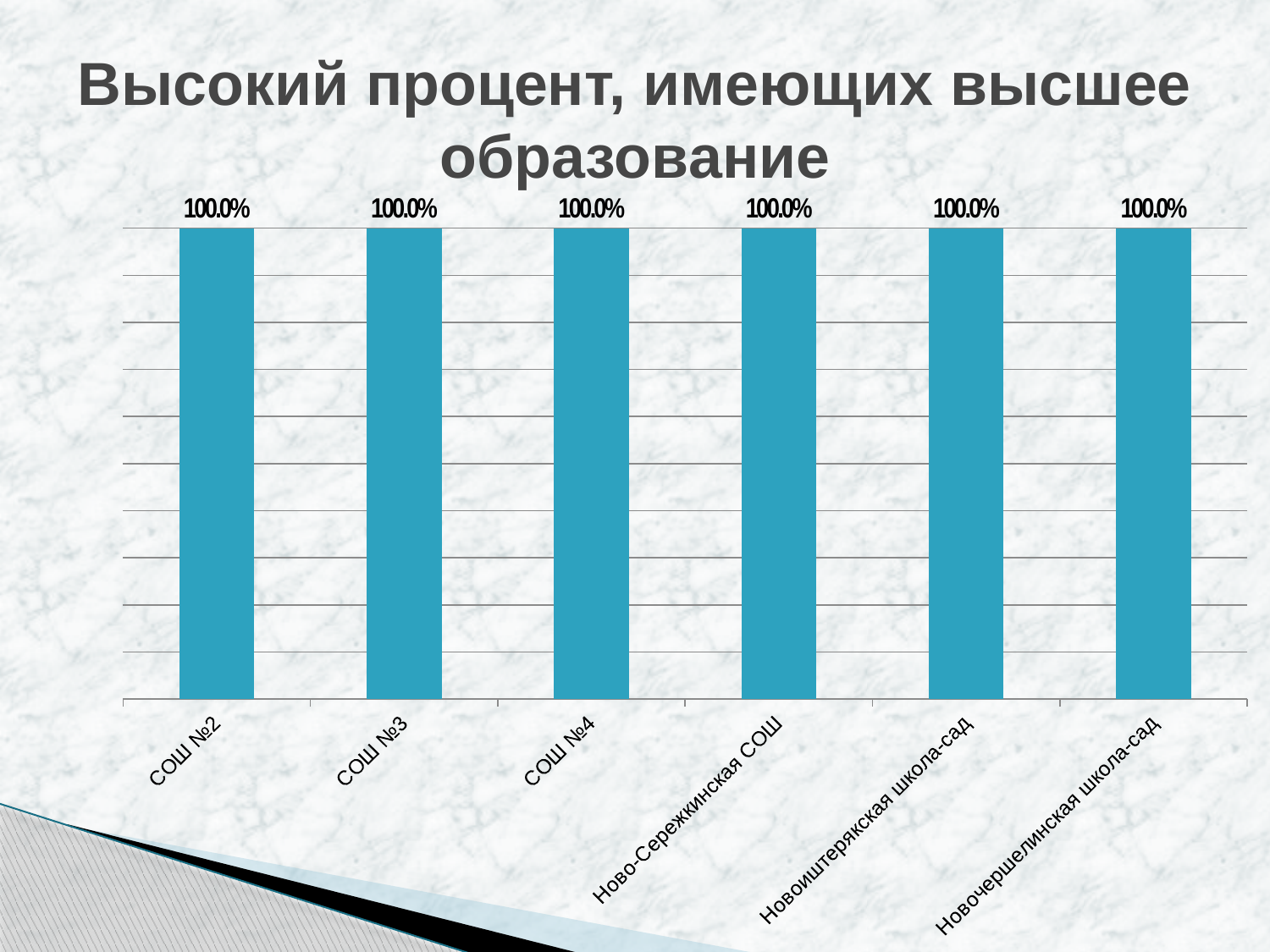

# Высокий процент, имеющих высшее образование

### Chart

| Category | Ряд 1 |
|---|---|
| СОШ №2 | 1.0 |
| СОШ №3 | 1.0 |
| СОШ №4 | 1.0 |
| Ново-Сережкинская СОШ | 1.0 |
| Новоиштерякская школа-сад | 1.0 |
| Новочершелинская школа-сад | 1.0 |